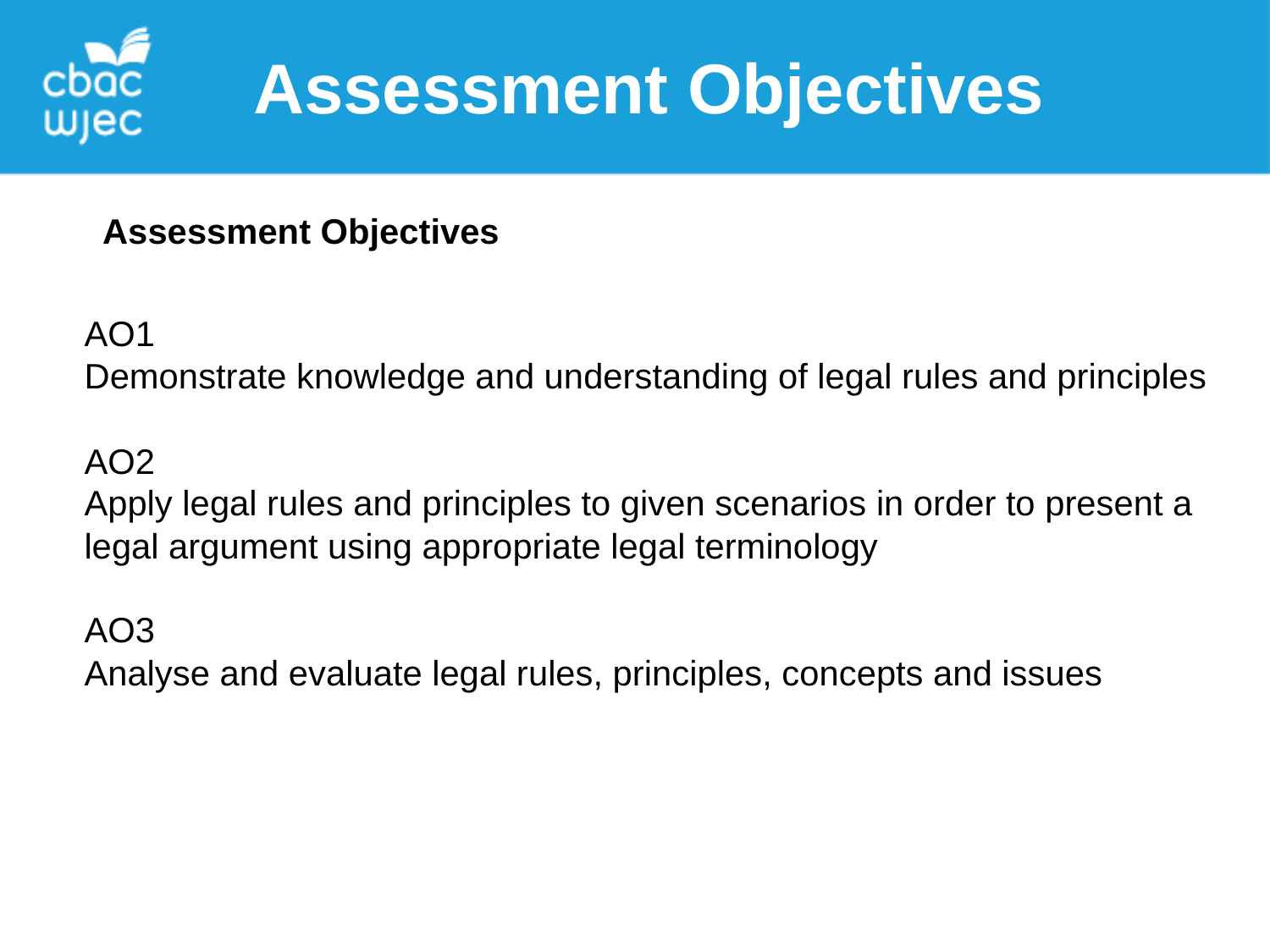

Assessment Objectives
Assessment Objectives
AO1
Demonstrate knowledge and understanding of legal rules and principles

AO2
Apply legal rules and principles to given scenarios in order to present a legal argument using appropriate legal terminology

AO3
Analyse and evaluate legal rules, principles, concepts and issues